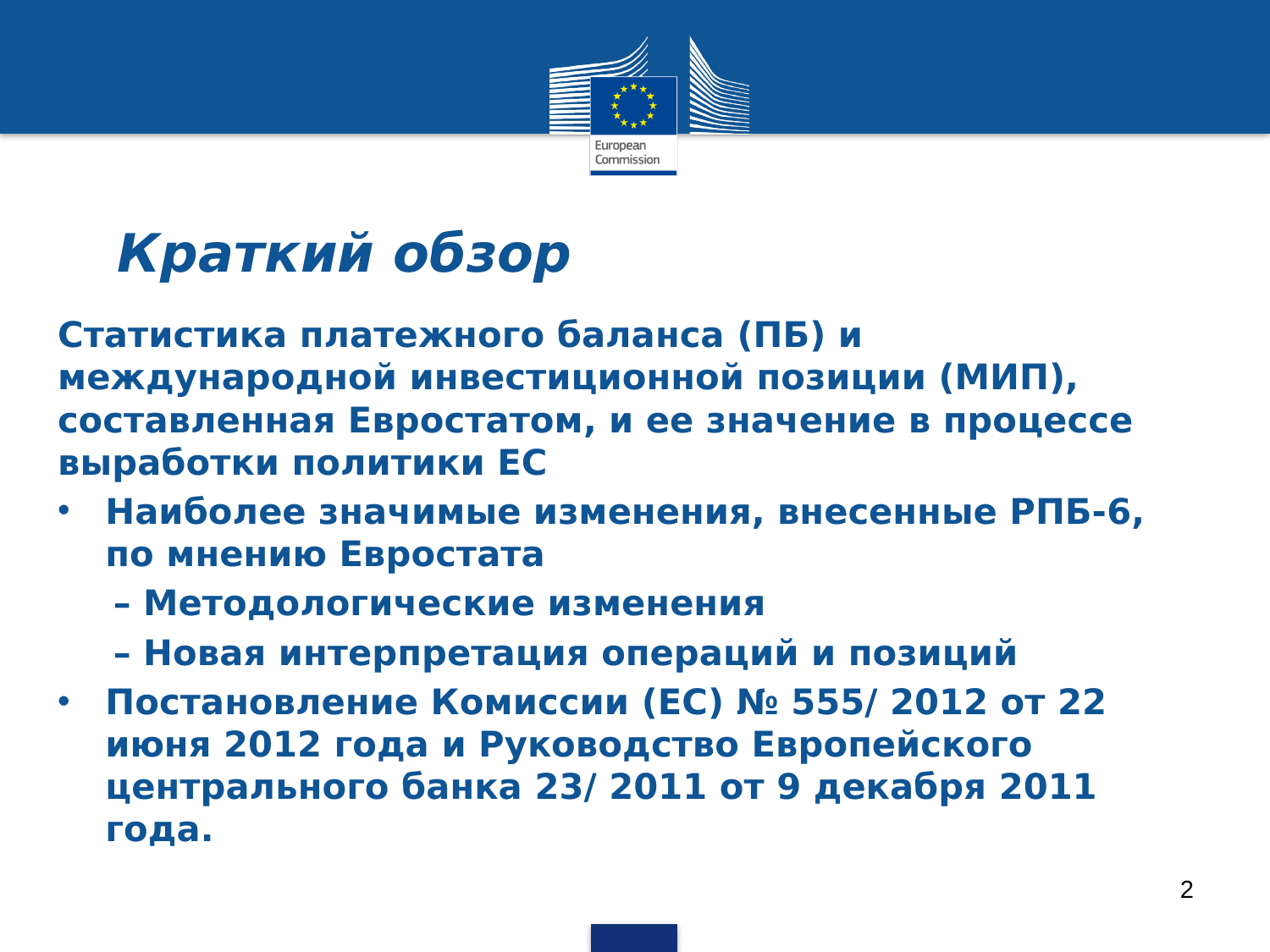

# Краткий обзор
Статистика платежного баланса (ПБ) и международной инвестиционной позиции (МИП), составленная Евростатом, и ее значение в процессе выработки политики ЕС
Наиболее значимые изменения, внесенные РПБ-6, по мнению Евростата
– Методологические изменения
– Новая интерпретация операций и позиций
Постановление Комиссии (ЕС) № 555/ 2012 от 22 июня 2012 года и Руководство Европейского центрального банка 23/ 2011 от 9 декабря 2011 года.
2